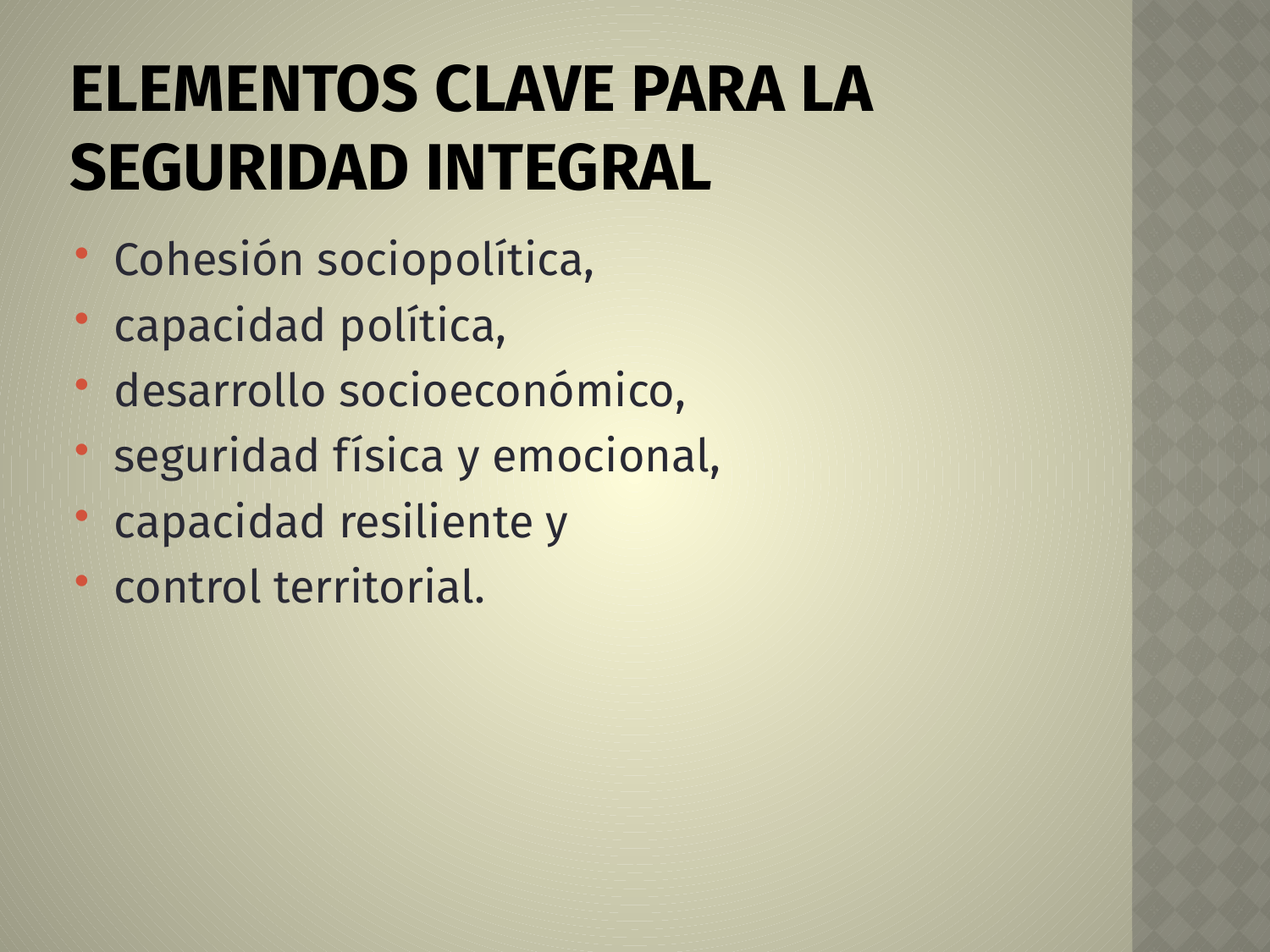

# Elementos clave para la seguridad integral
Cohesión sociopolítica,
capacidad política,
desarrollo socioeconómico,
seguridad física y emocional,
capacidad resiliente y
control territorial.